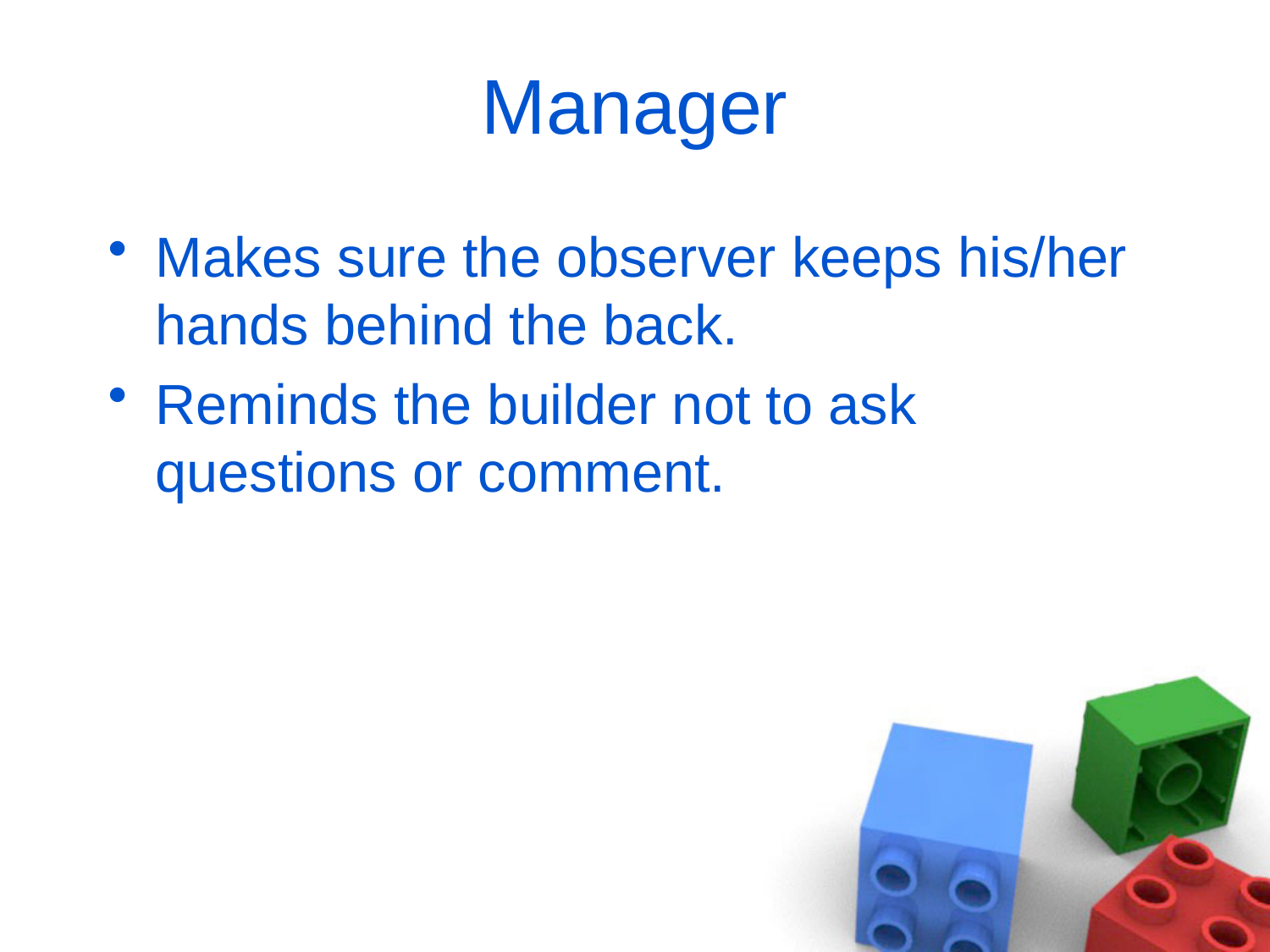

# Manager
Makes sure the observer keeps his/her hands behind the back.
Reminds the builder not to ask questions or comment.